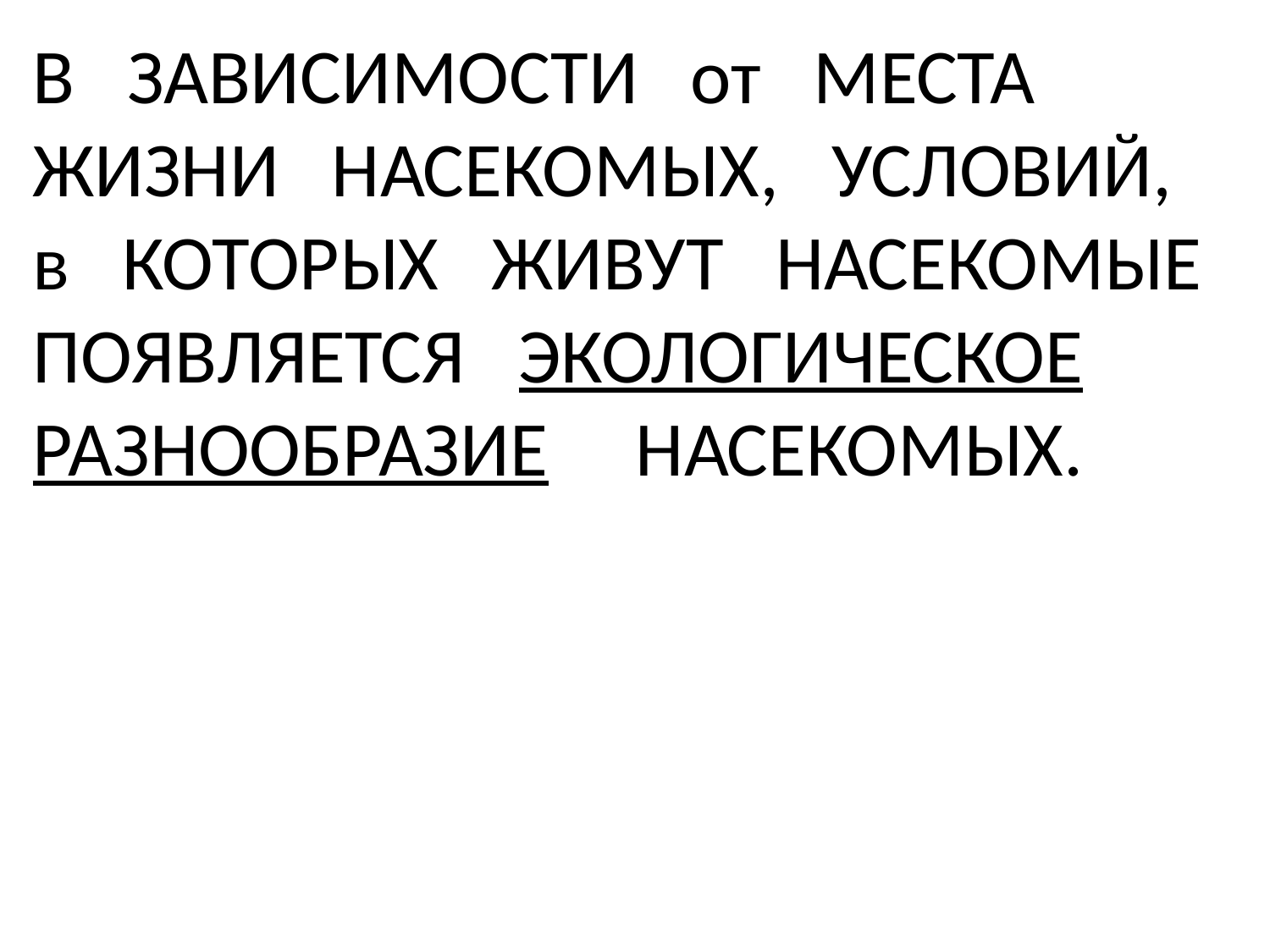

# В   ЗАВИСИМОСТИ   от   МЕСТА   ЖИЗНИ   НАСЕКОМЫХ,   УСЛОВИЙ,   в   КОТОРЫХ   ЖИВУТ   НАСЕКОМЫЕ  ПОЯВЛЯЕТСЯ   ЭКОЛОГИЧЕСКОЕ РАЗНООБРАЗИЕ     НАСЕКОМЫХ.